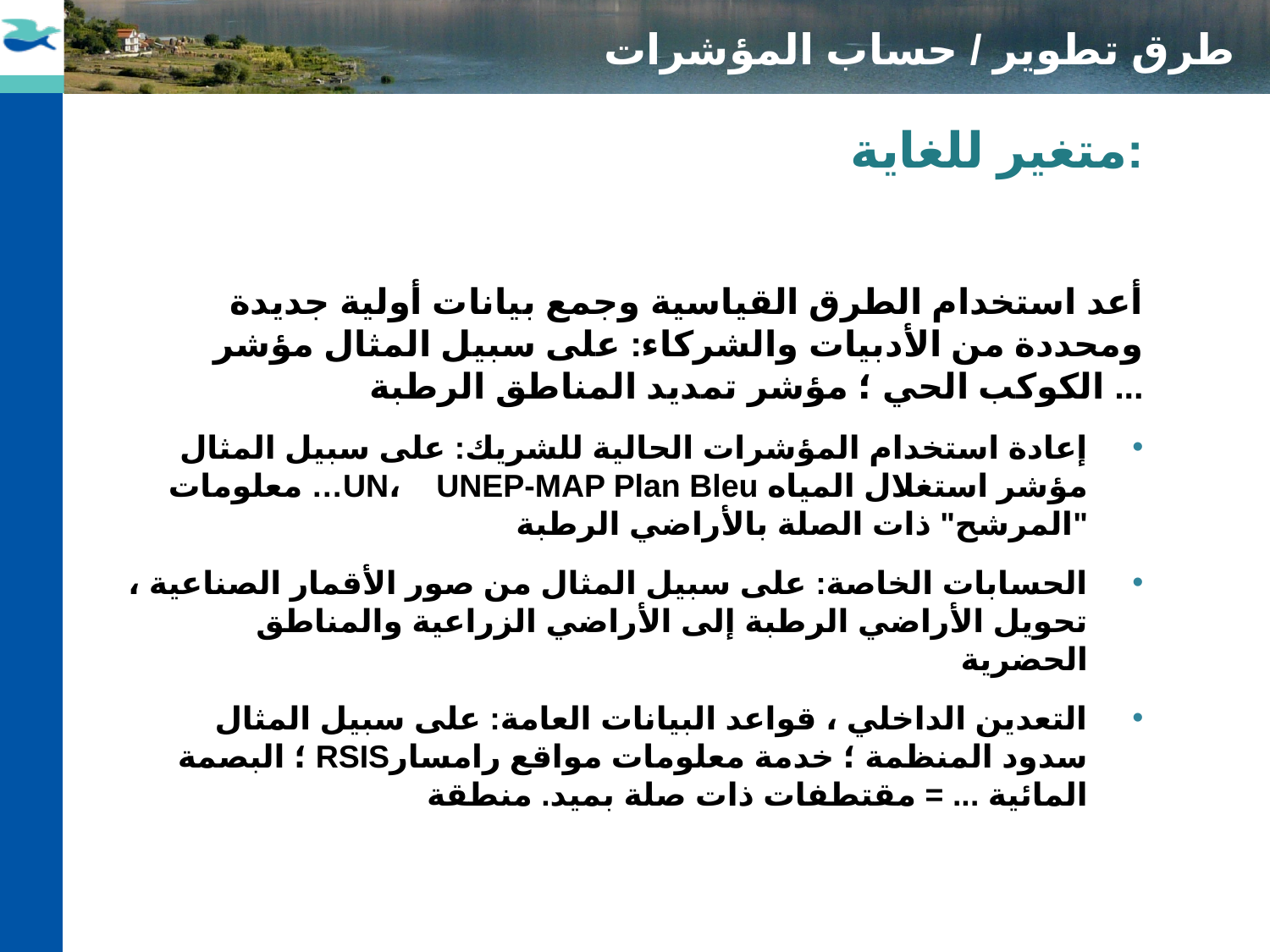

# طرق تطوير / حساب المؤشرات
متغير للغاية:

أعد استخدام الطرق القياسية وجمع بيانات أولية جديدة ومحددة من الأدبيات والشركاء: على سبيل المثال مؤشر الكوكب الحي ؛ مؤشر تمديد المناطق الرطبة ...
إعادة استخدام المؤشرات الحالية للشريك: على سبيل المثال مؤشر استغلال المياه UN،    UNEP-MAP Plan Bleu… معلومات "المرشح" ذات الصلة بالأراضي الرطبة
الحسابات الخاصة: على سبيل المثال من صور الأقمار الصناعية ، تحويل الأراضي الرطبة إلى الأراضي الزراعية والمناطق الحضرية
التعدين الداخلي ، قواعد البيانات العامة: على سبيل المثال سدود المنظمة ؛ خدمة معلومات مواقع رامسارRSIS ؛ البصمة المائية ... = مقتطفات ذات صلة بميد. منطقة